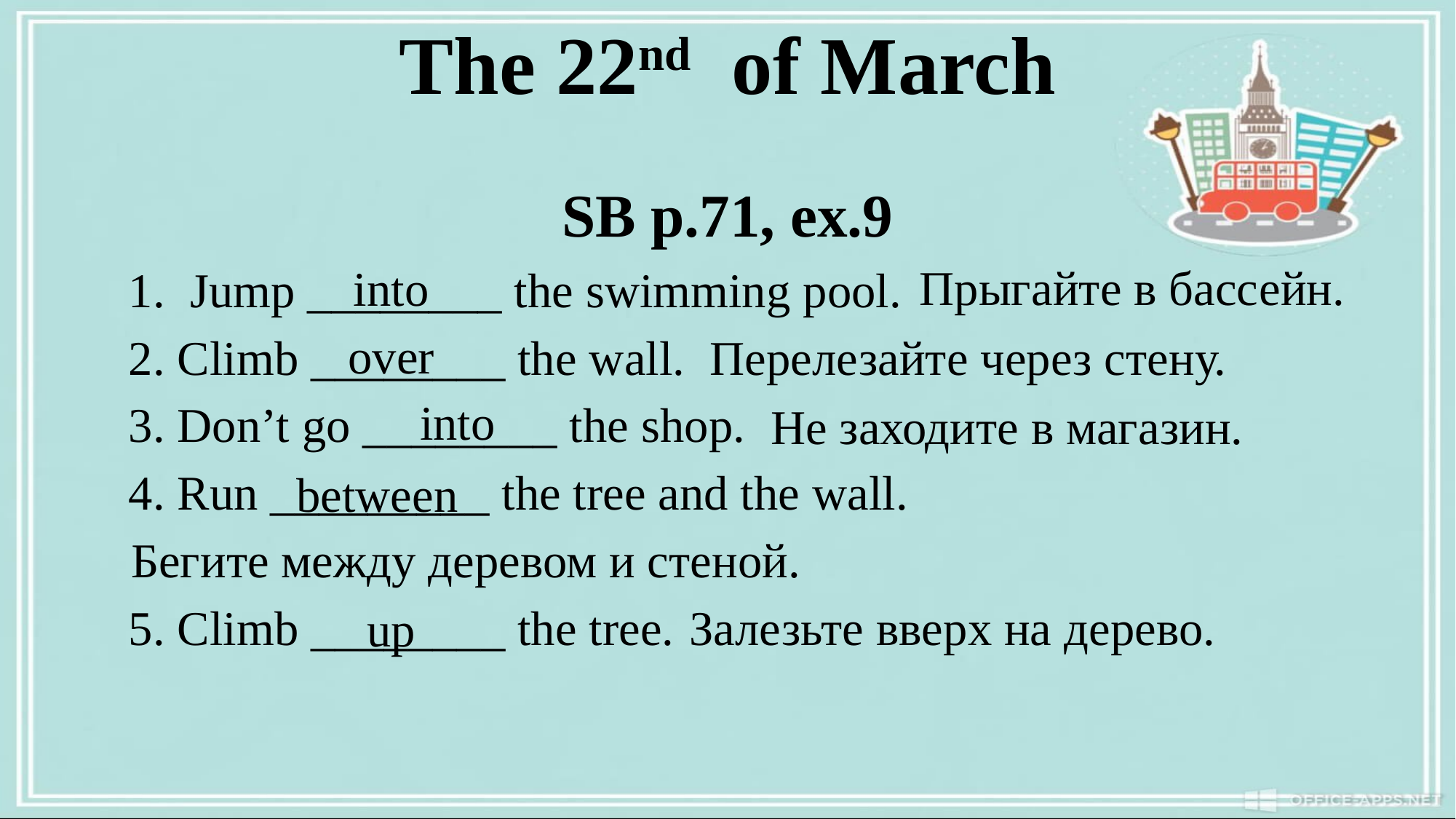

# The 22nd  of March
SB p.71, ex.9
Jump ________ the swimming pool.
2. Climb ________ the wall.
3. Don’t go ________ the shop.
4. Run _________ the tree and the wall.

5. Climb ________ the tree.
Прыгайте в бассейн.
into
over
Перелезайте через стену.
into
Не заходите в магазин.
between
Бегите между деревом и стеной.
Залезьте вверх на дерево.
up